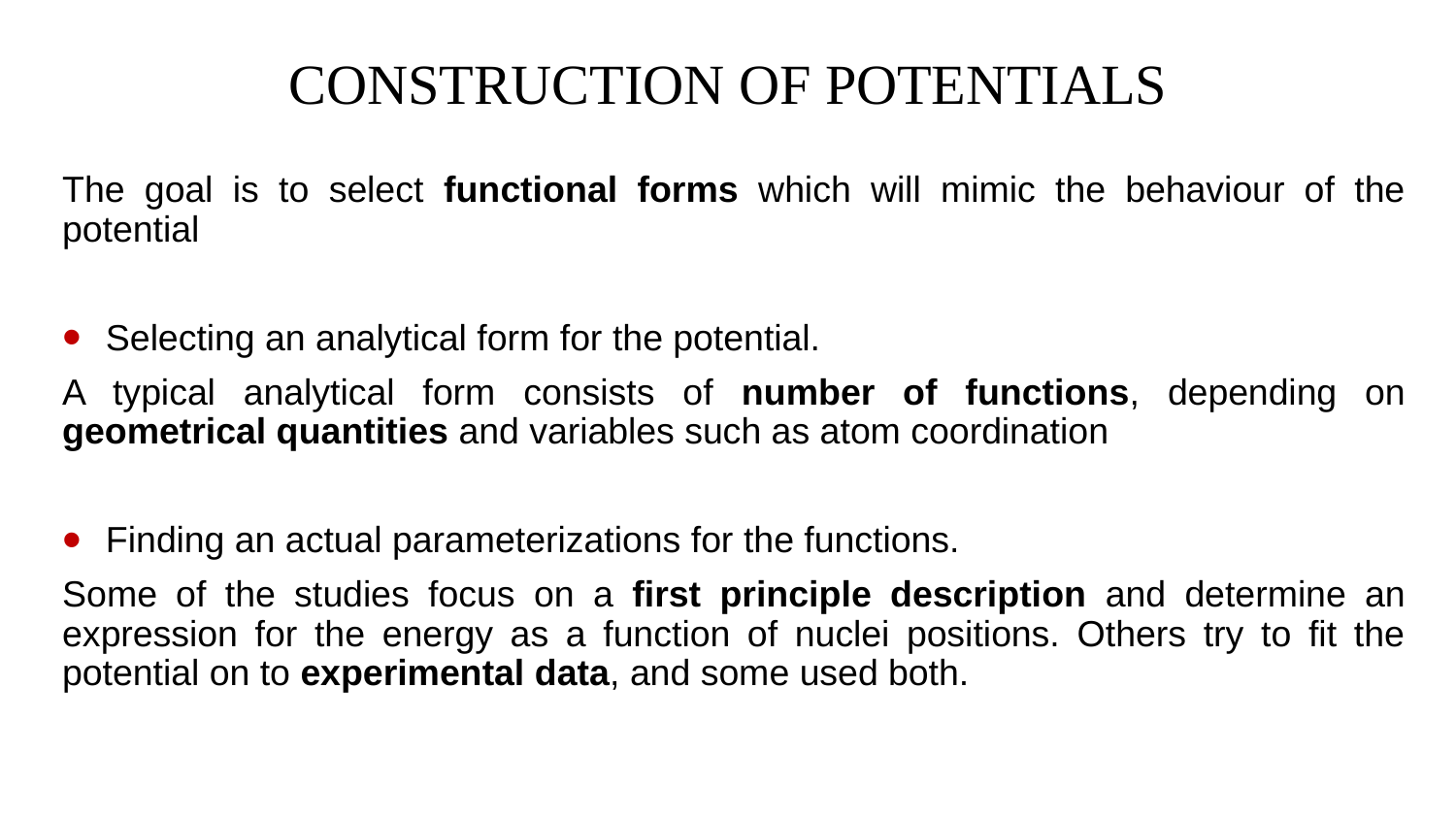

Construction of potentials
The goal is to select functional forms which will mimic the behaviour of the potential

Selecting an analytical form for the potential.
A typical analytical form consists of number of functions, depending on geometrical quantities and variables such as atom coordination

Finding an actual parameterizations for the functions.
Some of the studies focus on a first principle description and determine an expression for the energy as a function of nuclei positions. Others try to fit the potential on to experimental data, and some used both.